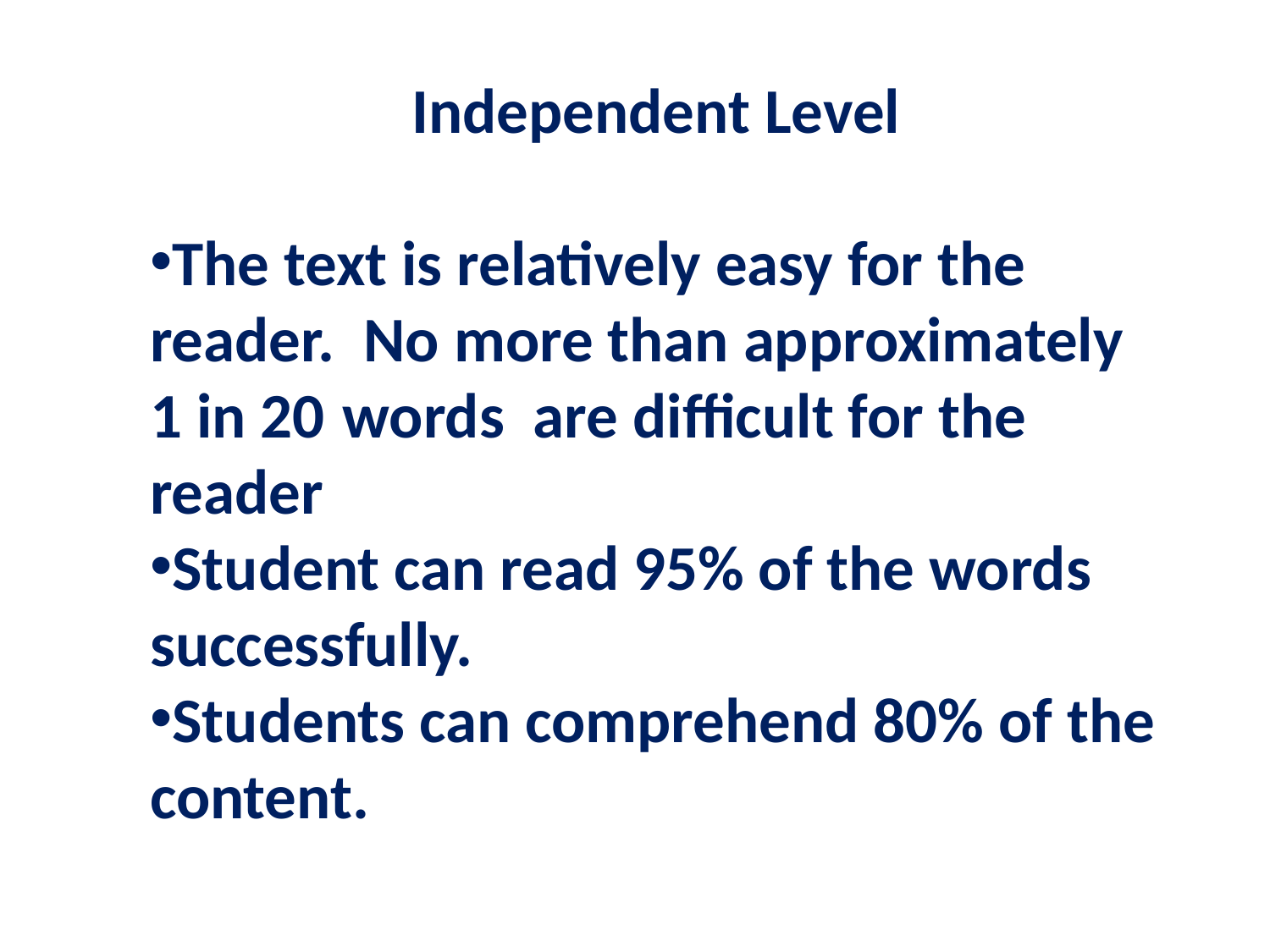

Independent Level

The text is relatively easy for the reader.  No more than approximately 1 in 20 words  are difficult for the reader
Student can read 95% of the words successfully.
Students can comprehend 80% of the content.